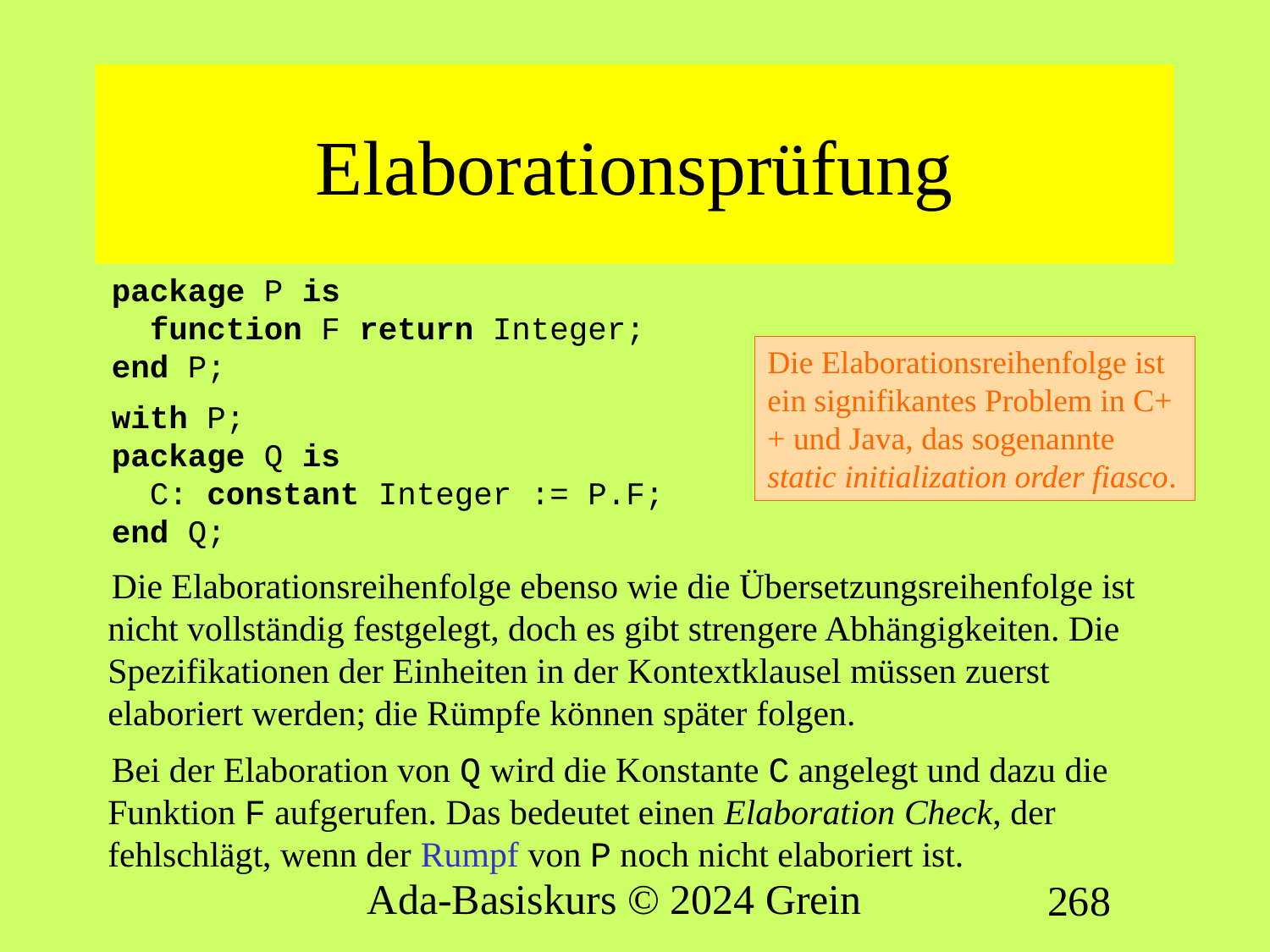

# Elaborationsprüfung
package P is
  function F return Integer;
end P;

with P;
package Q is
  C: constant Integer := P.F;
end Q;
Die Elaborationsreihenfolge ebenso wie die Übersetzungsreihenfolge ist nicht vollständig festgelegt, doch es gibt strengere Abhängigkeiten. Die Spezifikationen der Einheiten in der Kontextklausel müssen zuerst elaboriert werden; die Rümpfe können später folgen.
Bei der Elaboration von Q wird die Konstante C angelegt und dazu die Funktion F aufgerufen. Das bedeutet einen Elaboration Check, der fehlschlägt, wenn der Rumpf von P noch nicht elaboriert ist.
Die Elaborationsreihenfolge ist ein signifikantes Problem in C++ und Java, das sogenannte static initialization order fiasco.
Ada-Basiskurs © 2024 Grein
268